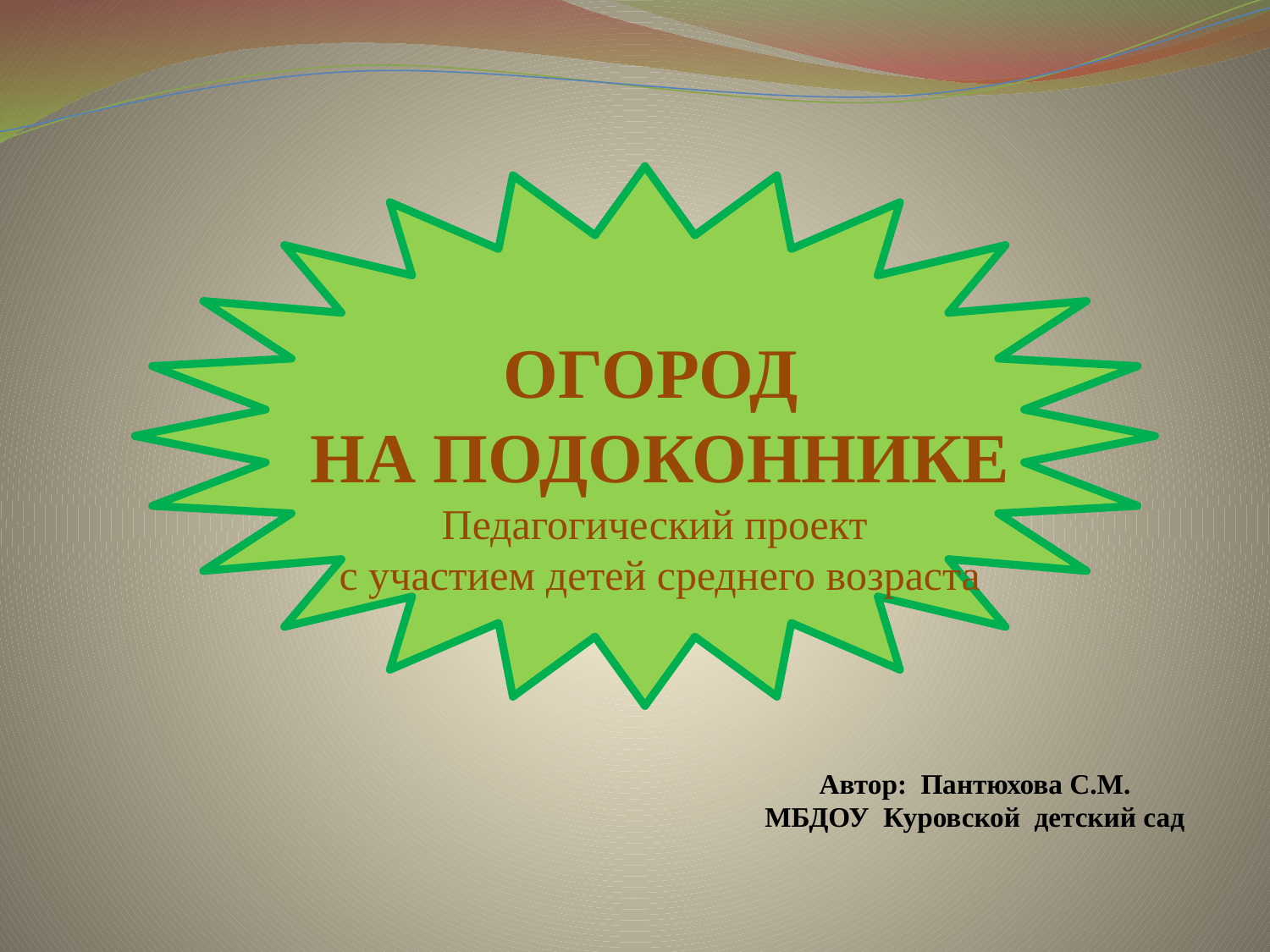

ОГОРОД
НА ПОДОКОННИКЕ
Педагогический проект
с участием детей среднего возраста
Автор:  Пантюхова С.М.
МБДОУ  Куровской  детский сад